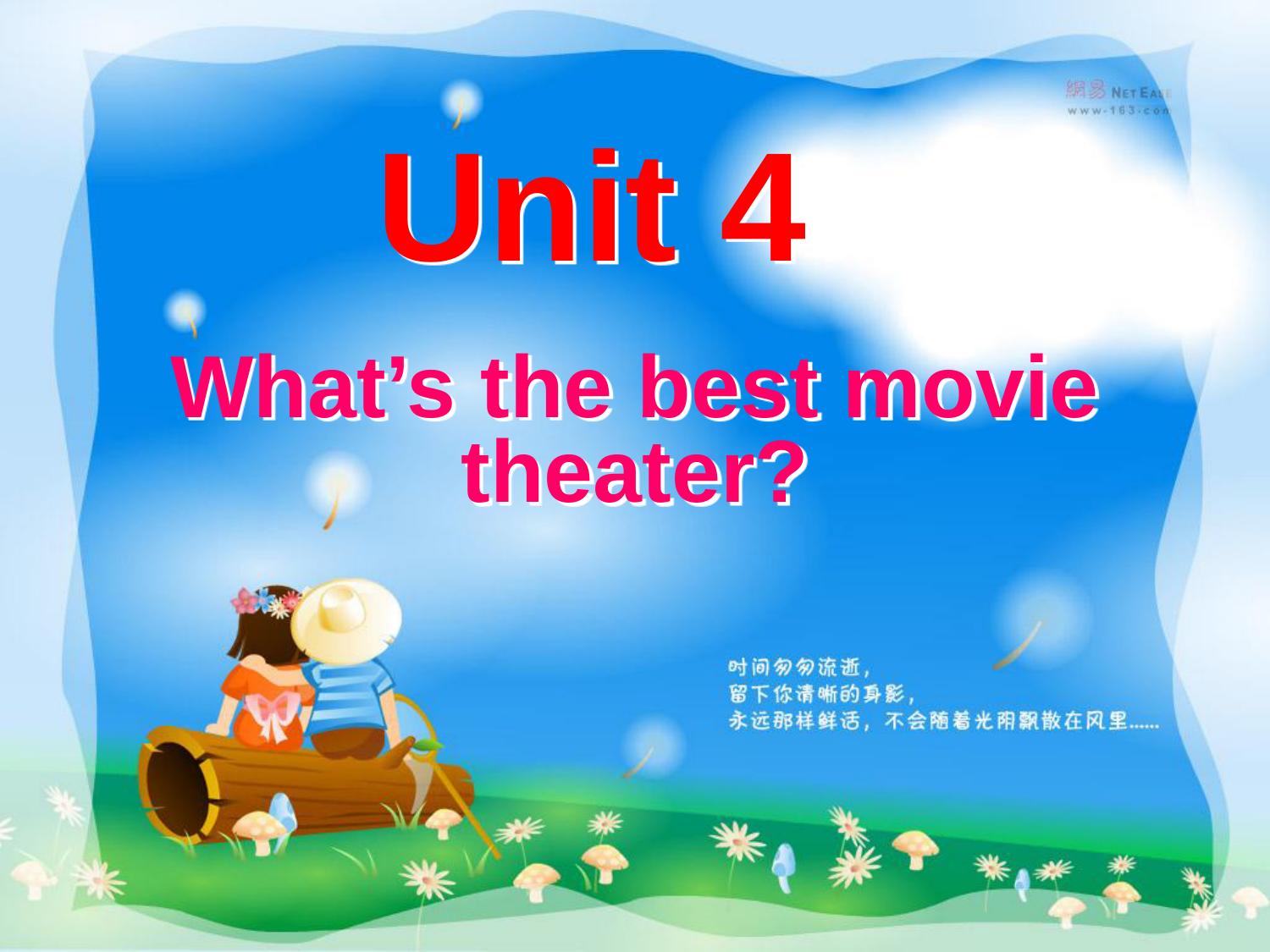

Unit 4

What’s the best movie theater?